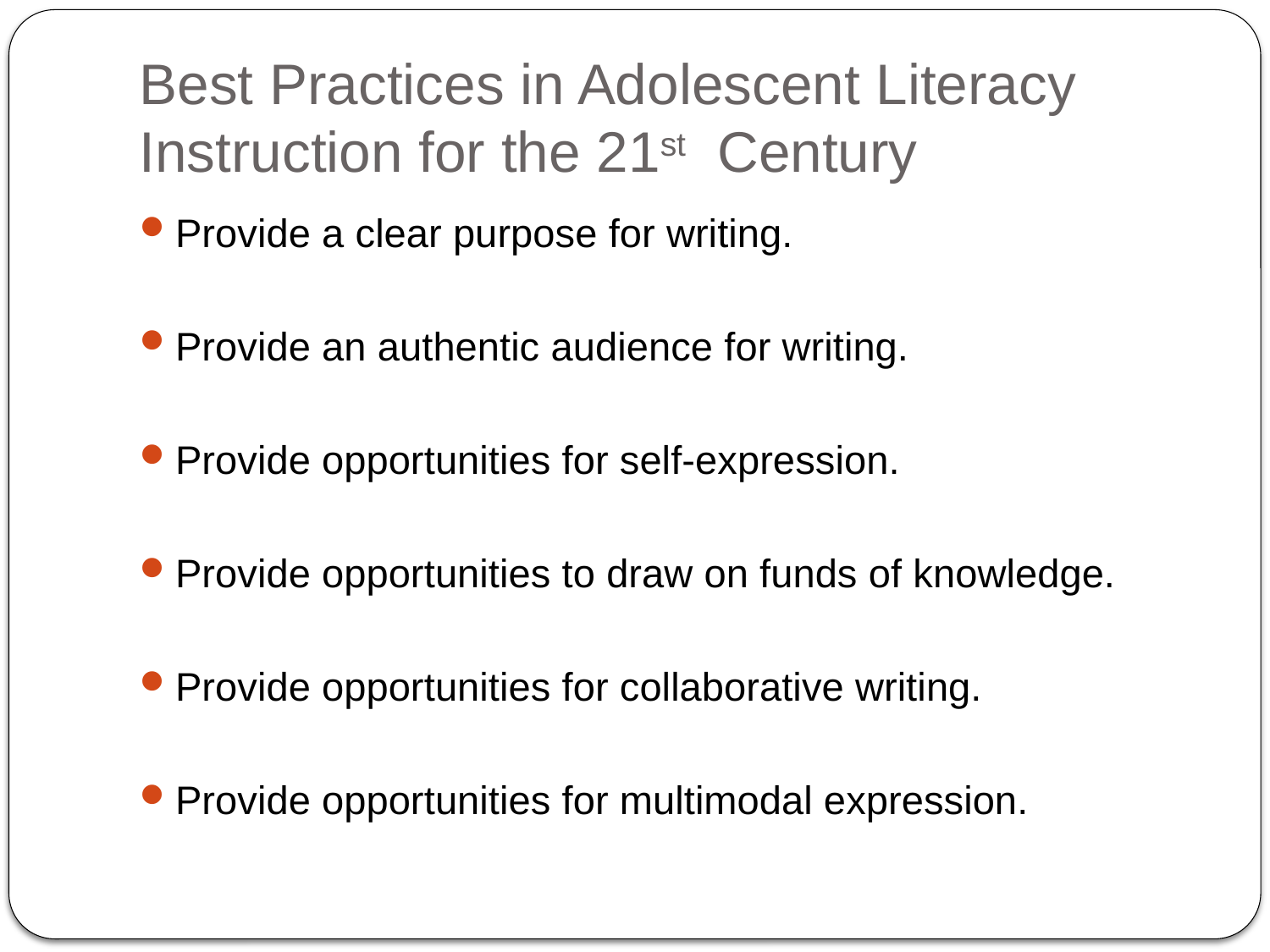

# Best Practices in Adolescent Literacy Instruction for the 21st  Century
Provide a clear purpose for writing.

Provide an authentic audience for writing.

Provide opportunities for self-expression.

Provide opportunities to draw on funds of knowledge.

Provide opportunities for collaborative writing.

Provide opportunities for multimodal expression.